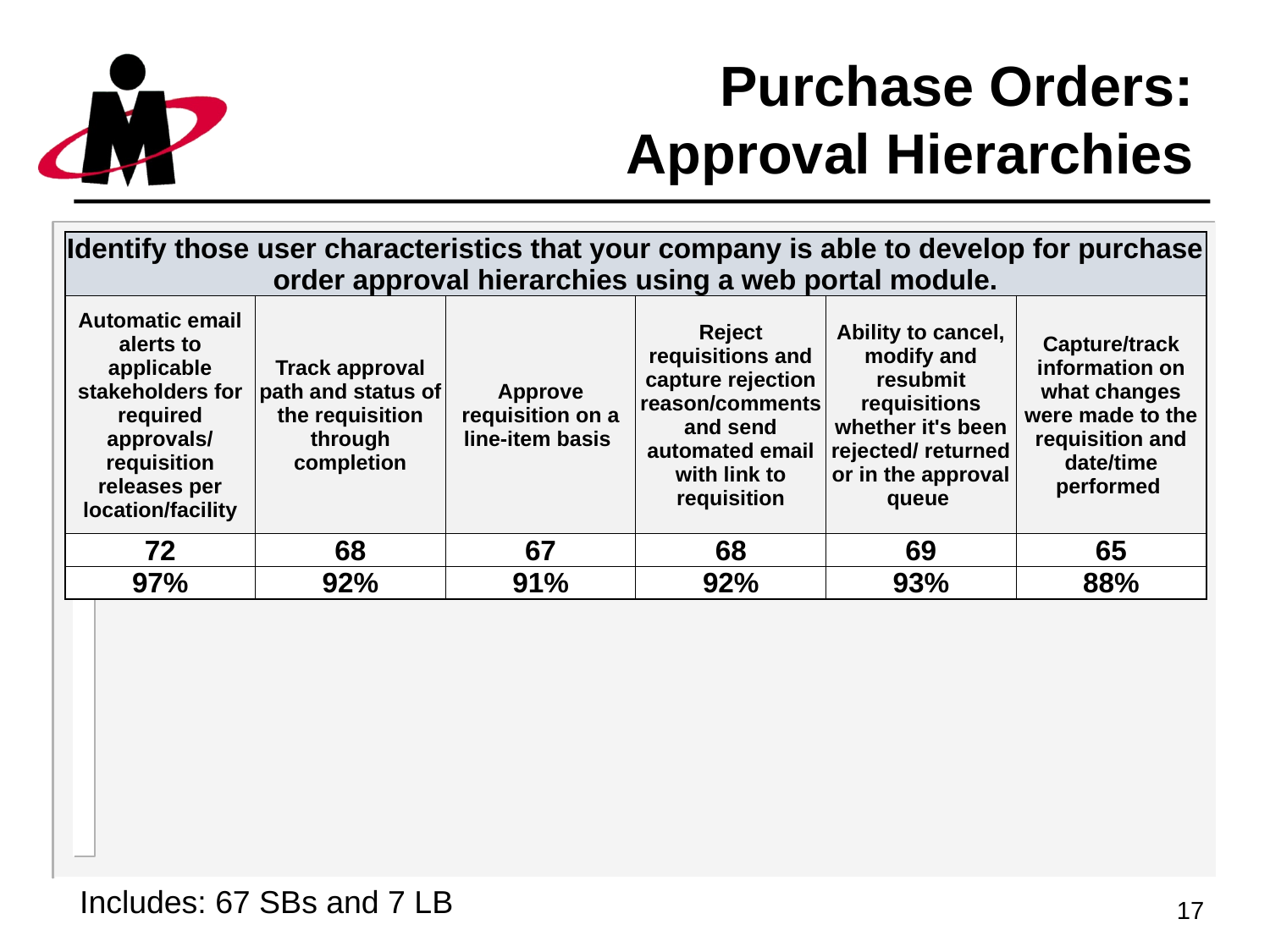

# Purchase Orders: Approval Hierarchies
| Identify those user characteristics that your company is able to develop for purchase order approval hierarchies using a web portal module. |  |  |  |  |  |
| --- | --- | --- | --- | --- | --- |
| Automatic email alerts to applicable stakeholders for required approvals/ requisition releases per location/facility | Track approval path and status of the requisition through completion | Approve requisition on a line-item basis | Reject requisitions and capture rejection reason/comments and send automated email with link to requisition | Ability to cancel, modify and resubmit requisitions whether it's been rejected/ returned or in the approval queue | Capture/track information on what changes were made to the requisition and date/time performed |
| 72 | 68 | 67 | 68 | 69 | 65 |
| 97% | 92% | 91% | 92% | 93% | 88% |
Includes: 67 SBs and 7 LB
17